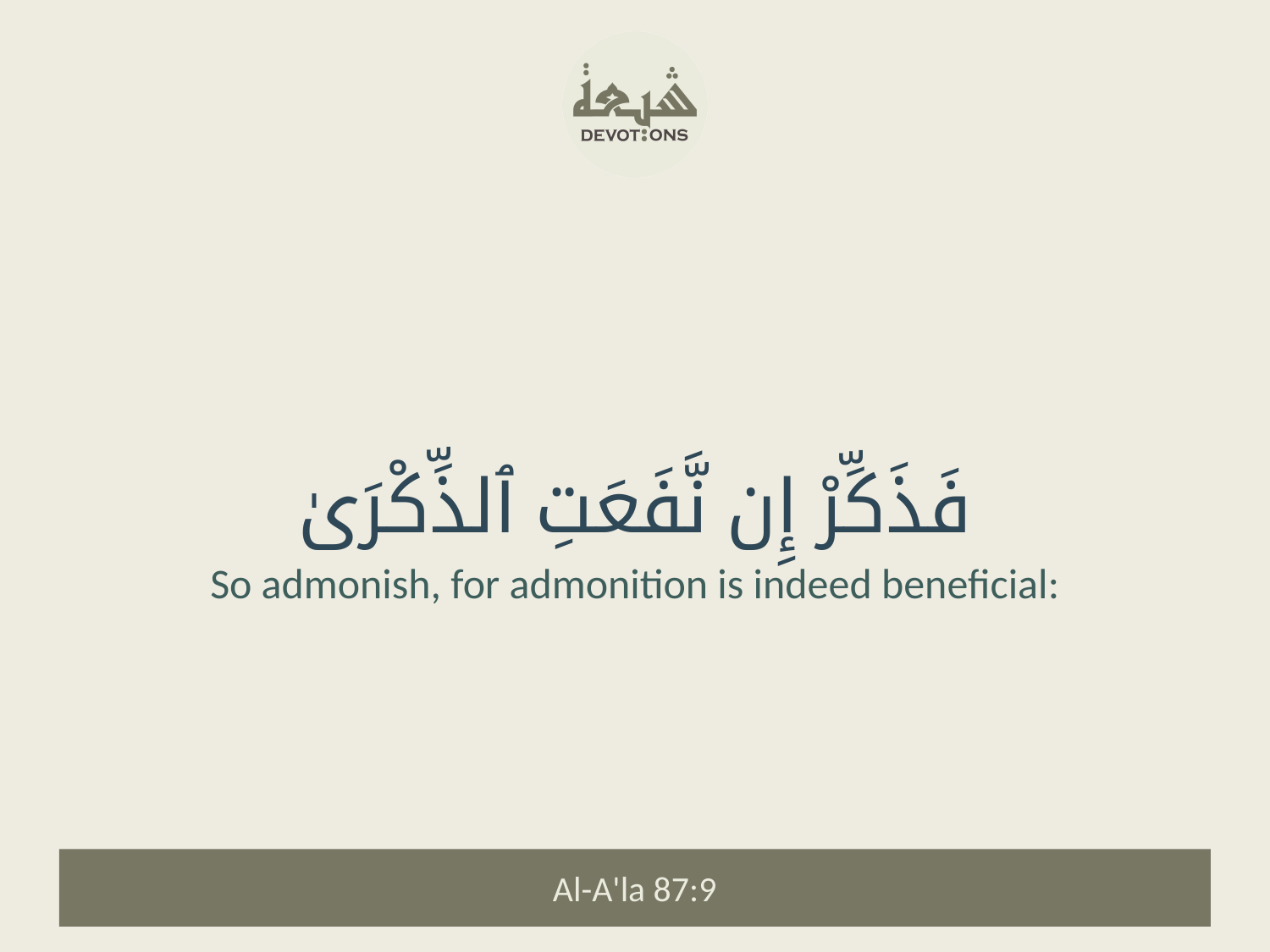

فَذَكِّرْ إِن نَّفَعَتِ ٱلذِّكْرَىٰ
So admonish, for admonition is indeed beneficial:
Al-A'la 87:9